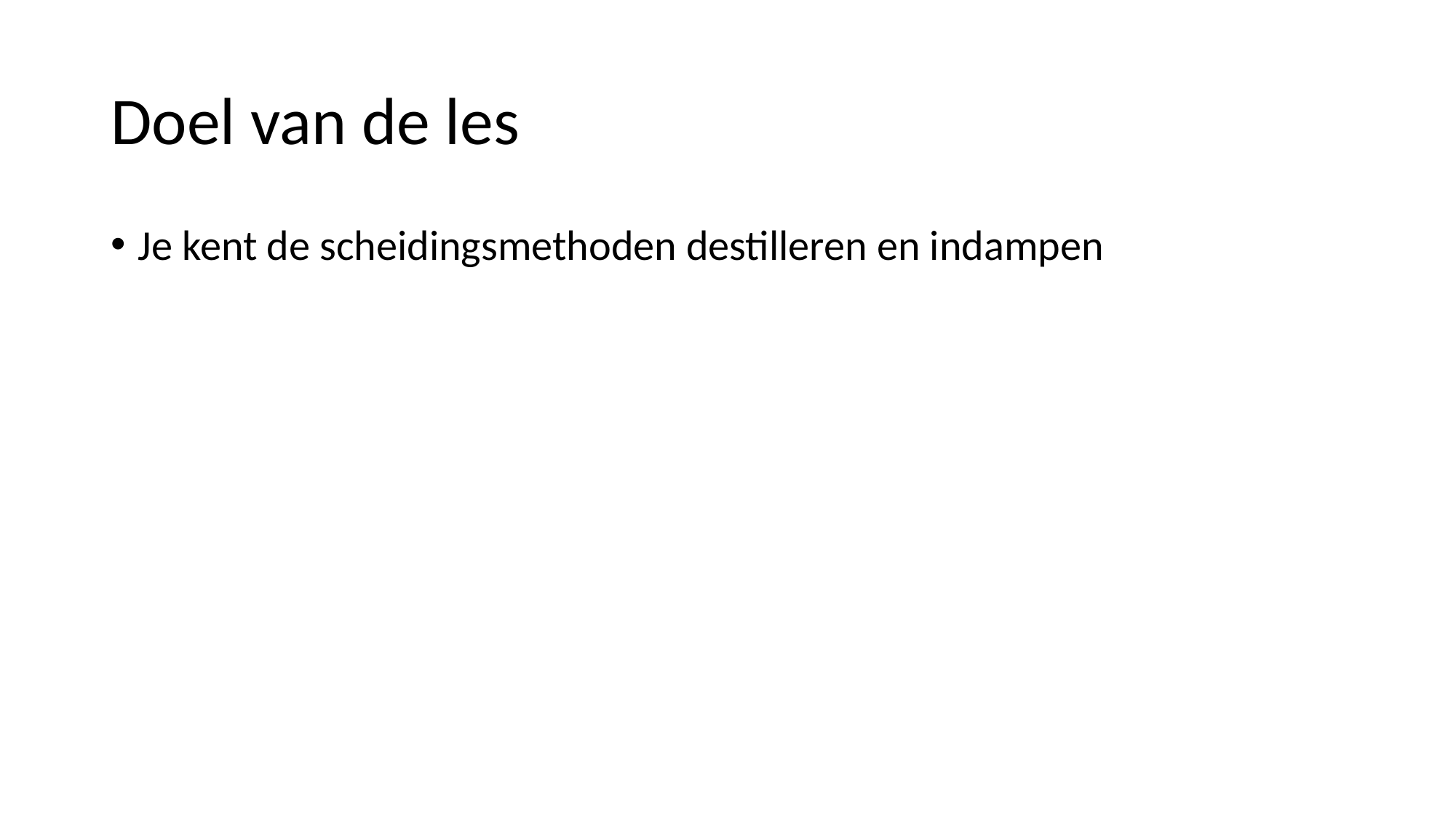

# Doel van de les
Je kent de scheidingsmethoden destilleren en indampen